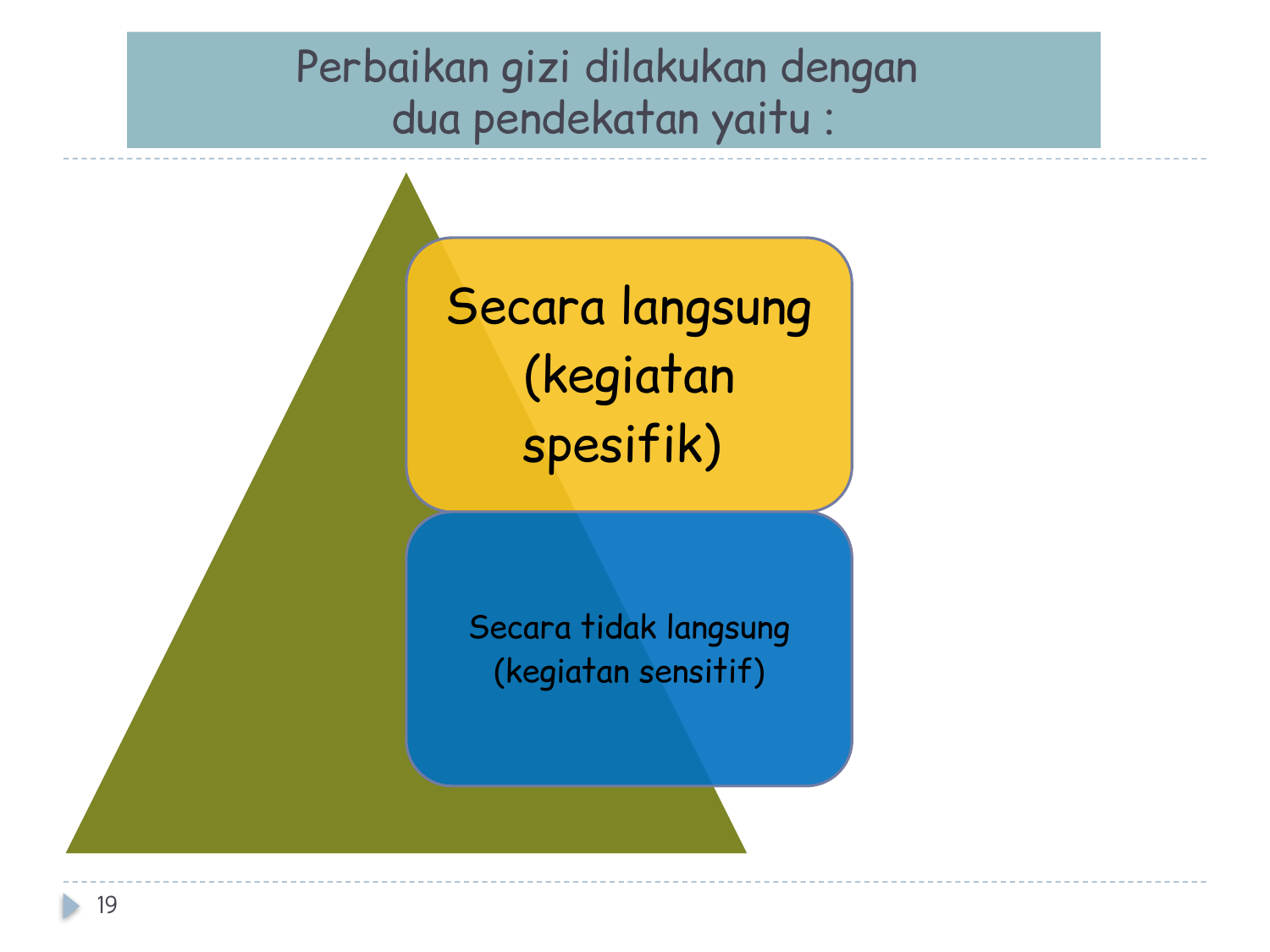

# Perbaikan gizi dilakukan dengan dua pendekatan yaitu :
Secara langsung (kegiatan spesifik)
Secara tidak langsung (kegiatan sensitif)
19